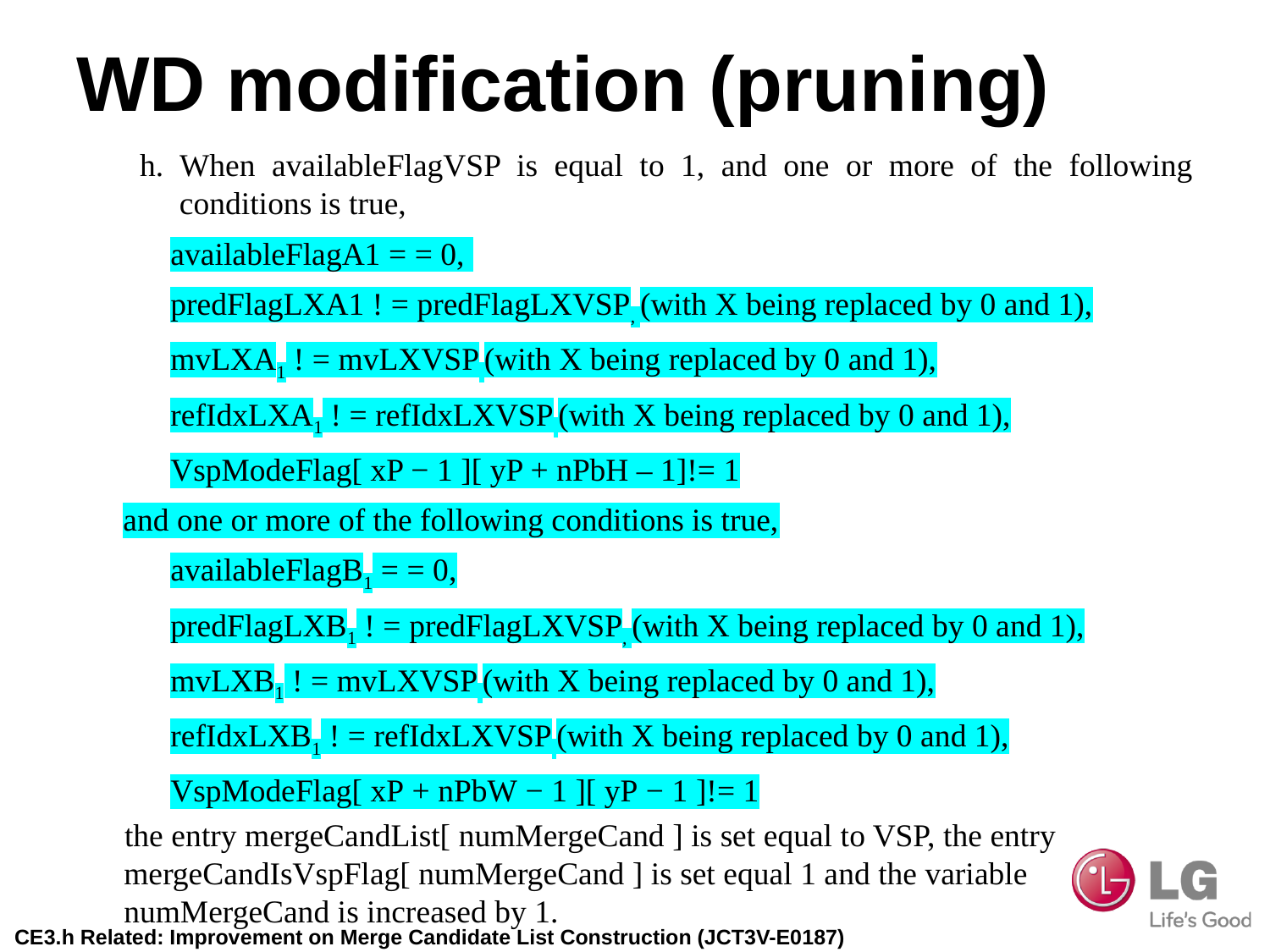

# WD modification (pruning)
h. When availableFlagVSP is equal to 1, and one or more of the following conditions is true,
availableFlagA1 = = 0,
predFlagLXA1 ! = predFlagLXVSP, (with X being replaced by 0 and 1),
mvLXA1 ! = mvLXVSP (with X being replaced by 0 and 1),
refIdxLXA1 ! = refIdxLXVSP (with X being replaced by 0 and 1),
VspModeFlag[ xP − 1 ][ yP + nPbH – 1]!= 1
and one or more of the following conditions is true,
availableFlagB1 = = 0,
predFlagLXB1 ! = predFlagLXVSP, (with X being replaced by 0 and 1),
mvLXB1 ! = mvLXVSP (with X being replaced by 0 and 1),
refIdxLXB1 ! = refIdxLXVSP (with X being replaced by 0 and 1),
VspModeFlag[ xP + nPbW − 1 ][ yP − 1 ]!= 1
      the entry mergeCandList[ numMergeCand ] is set equal to VSP, the entry mergeCandIsVspFlag[ numMergeCand ] is set equal 1 and the variable numMergeCand is increased by 1.